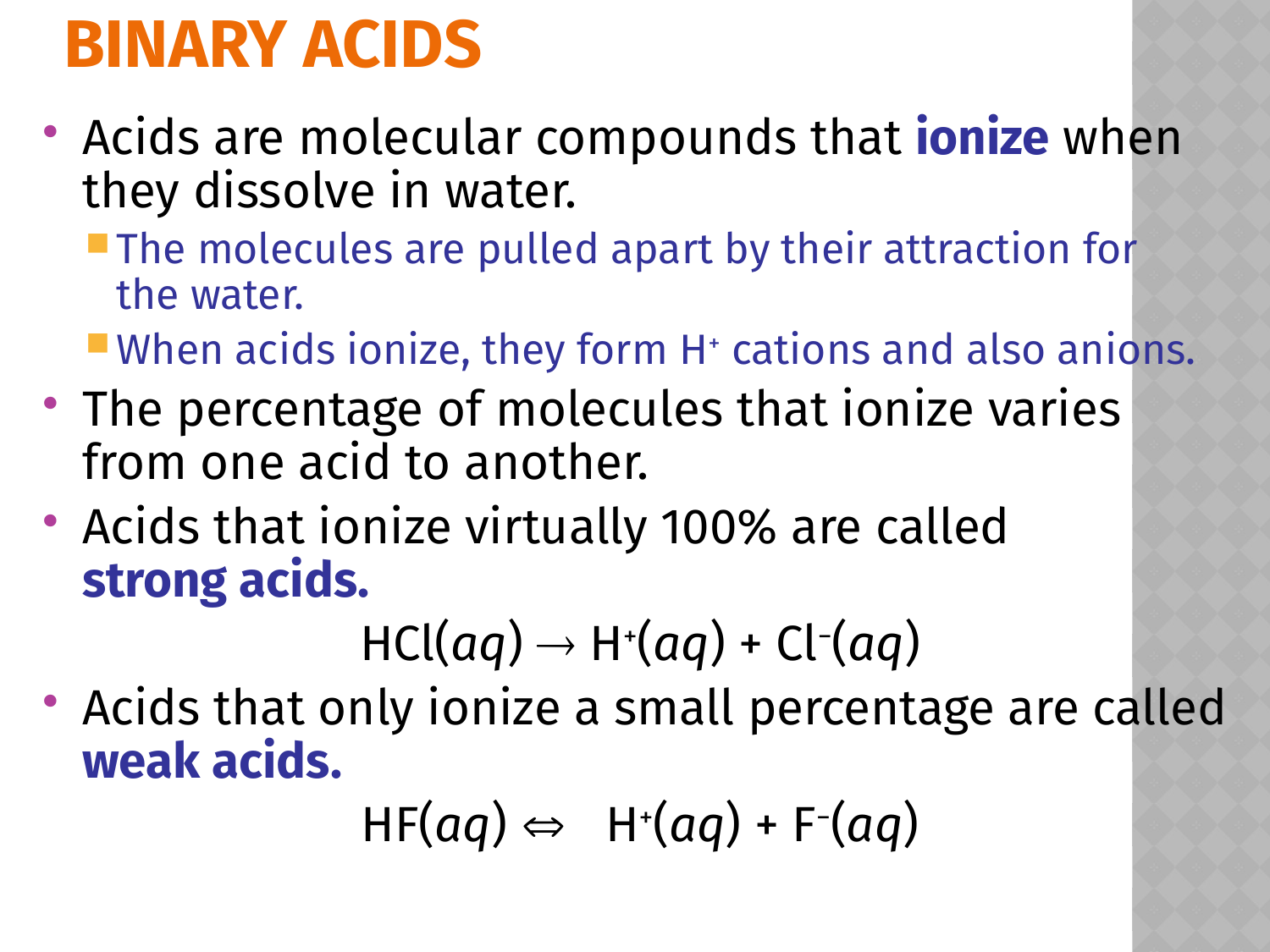

# Binary Acids
Acids are molecular compounds that ionize when they dissolve in water.
The molecules are pulled apart by their attraction for
the water.
When acids ionize, they form H+ cations and also anions.
The percentage of molecules that ionize varies from one acid to another.
Acids that ionize virtually 100% are called
strong acids.
HCl(aq) → H+(aq) + Cl−(aq)
Acids that only ionize a small percentage are called weak acids.
HF(aq) ⇔   H+(aq) + F−(aq)